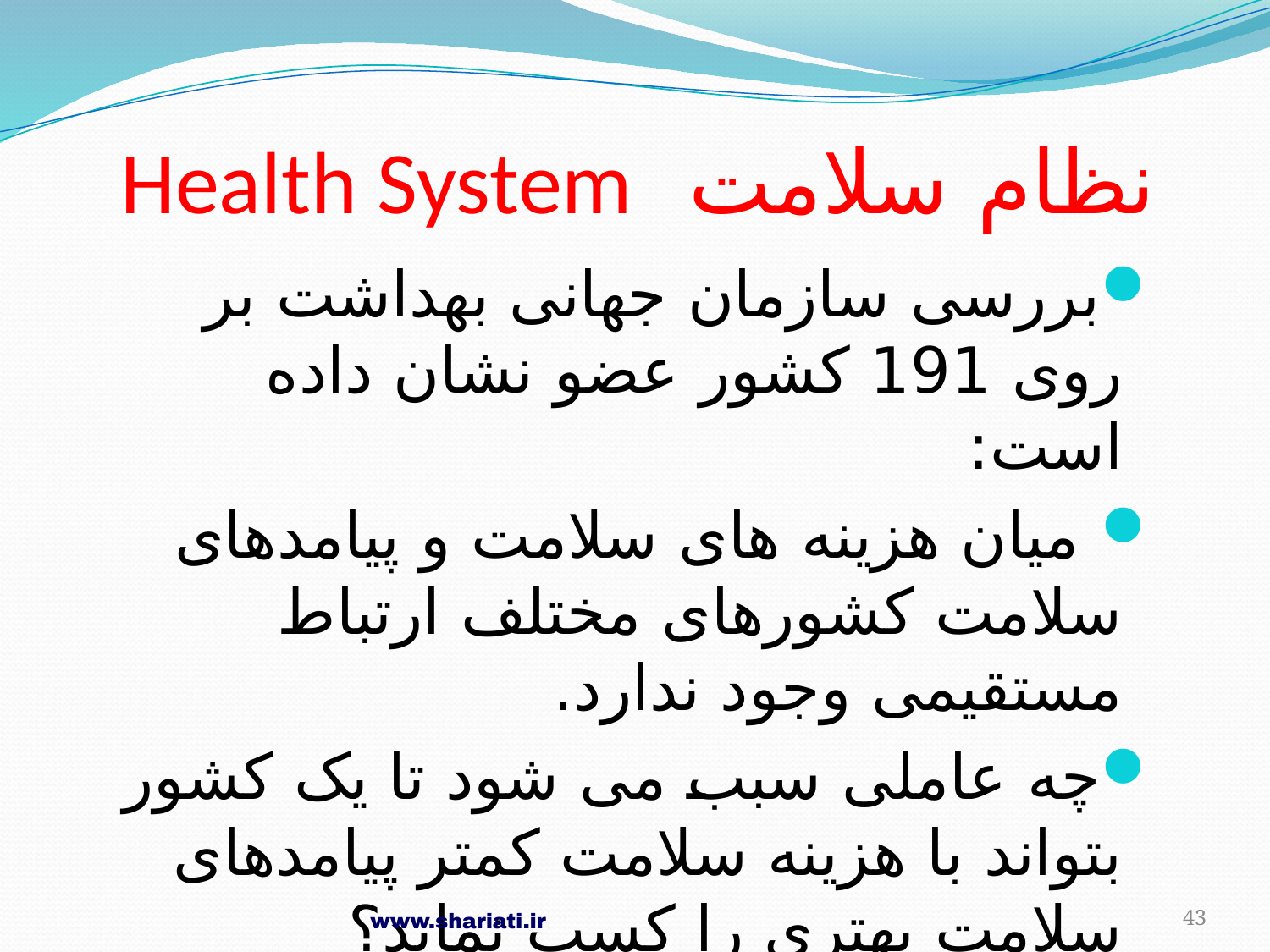

# نظام سلامت  Health System
بررسی سازمان جهانی بهداشت بر روی 191 کشور عضو نشان داده است:
 میان هزینه های سلامت و پیامدهای سلامت کشورهای مختلف ارتباط مستقیمی وجود ندارد.
چه عاملی سبب می شود تا یک کشور بتواند با هزینه سلامت کمتر پیامدهای سلامت بهتری را کسب نماید؟
www.shariati.ir
43